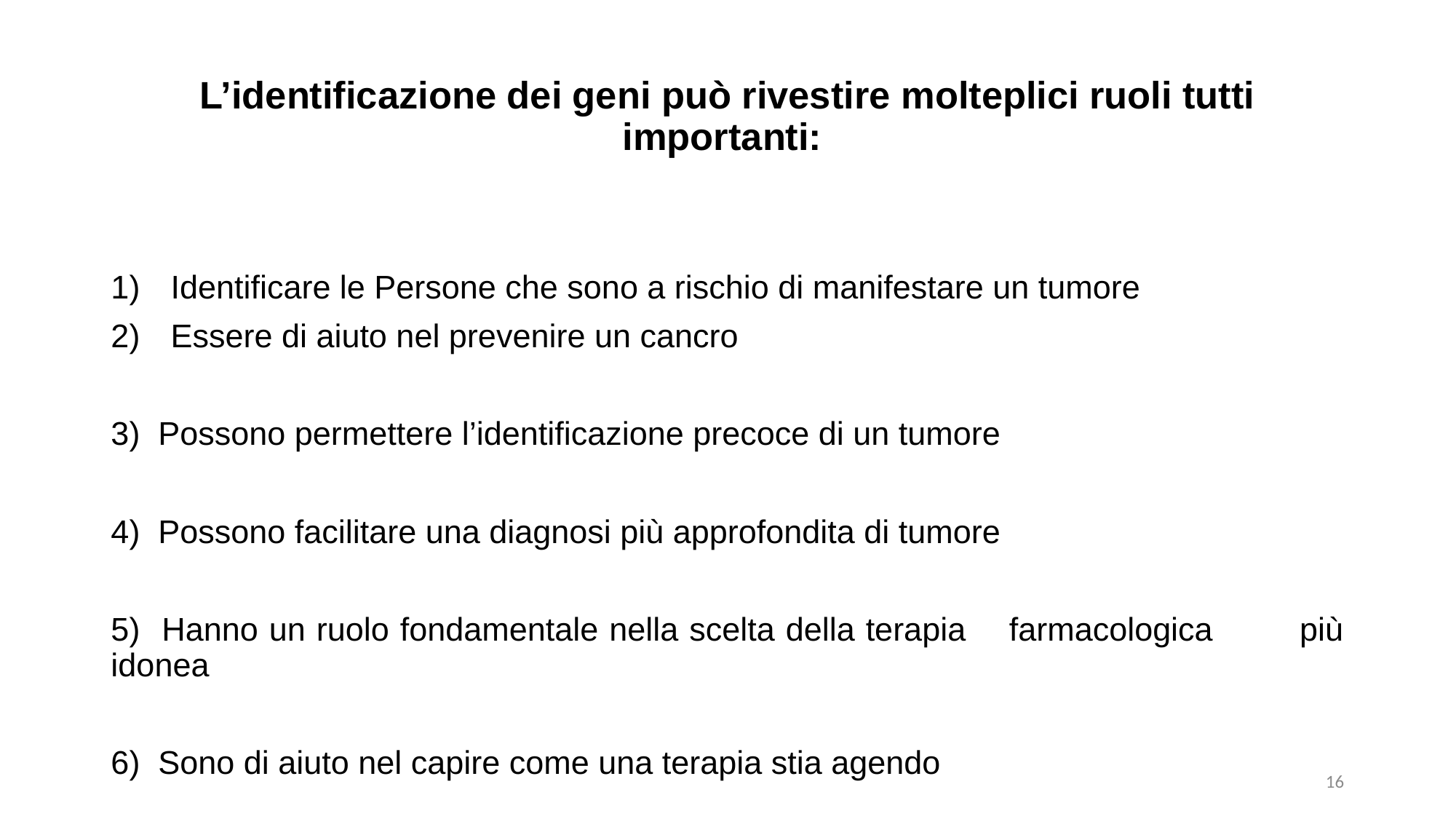

L’identificazione dei geni può rivestire molteplici ruoli tutti importanti:

Identificare le Persone che sono a rischio di manifestare un tumore
Essere di aiuto nel prevenire un cancro

3)  Possono permettere l’identificazione precoce di un tumore

4)  Possono facilitare una diagnosi più approfondita di tumore

5)  Hanno un ruolo fondamentale nella scelta della terapia    farmacologica        più idonea

6)  Sono di aiuto nel capire come una terapia stia agendo
16